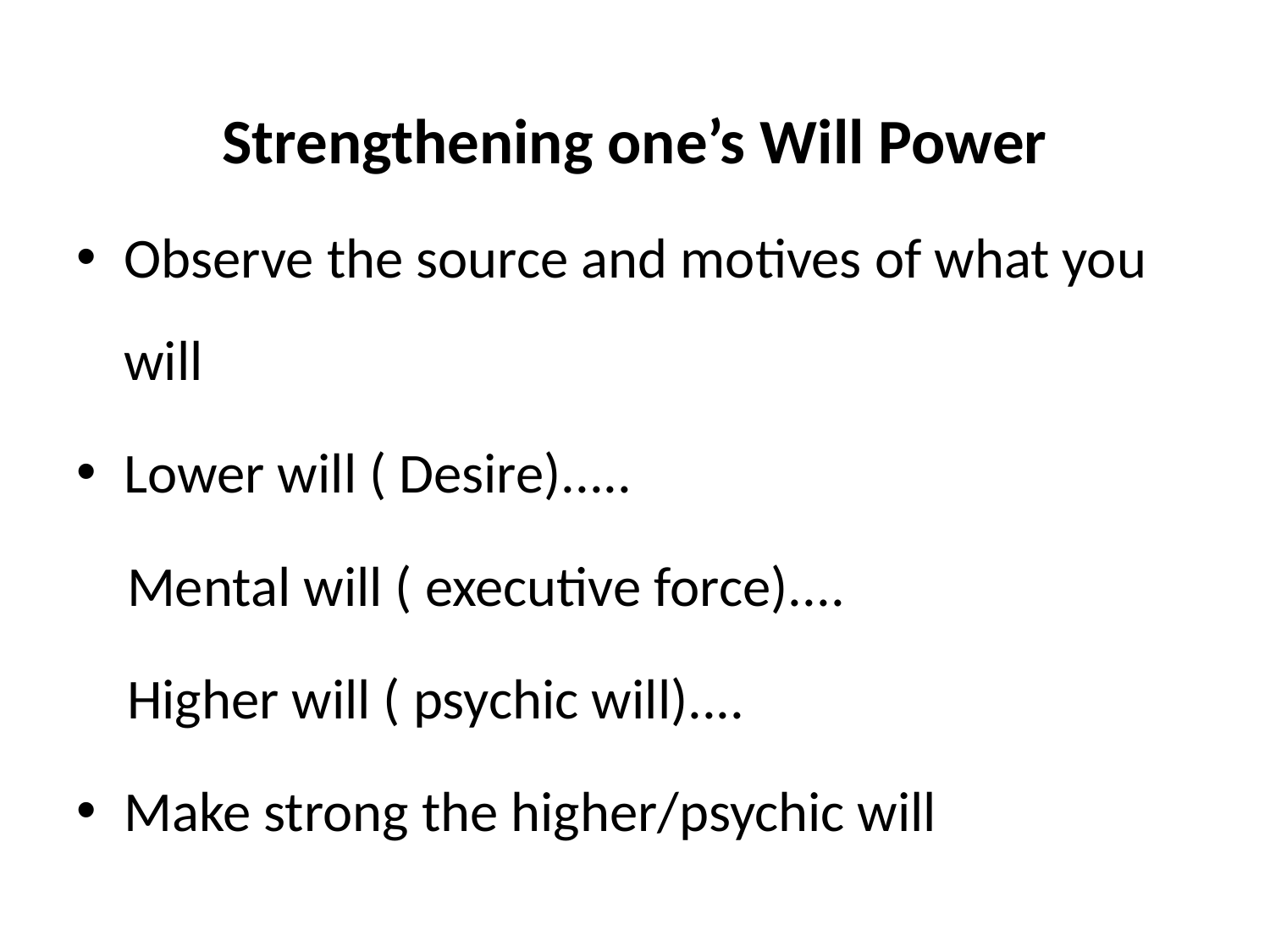

Strengthening one’s Will Power
Observe the source and motives of what you will
Lower will ( Desire).....
    Mental will ( executive force)....
    Higher will ( psychic will)....
Make strong the higher/psychic will